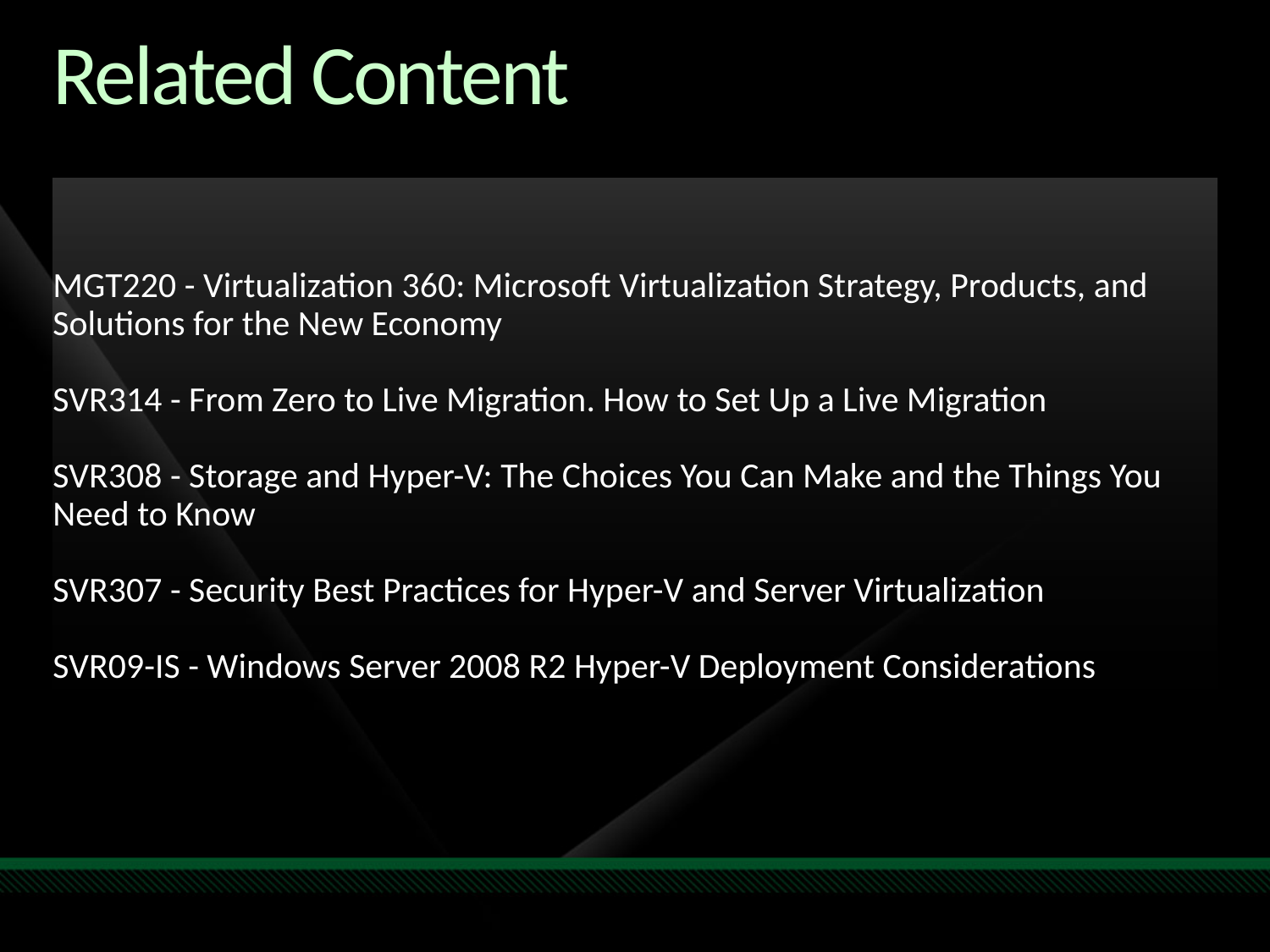

Required Slide
Speakers,
please list the Breakout Sessions,
TLC Interactive Theaters and Labs
that are related to your session.
# Related Content
MGT220 - Virtualization 360: Microsoft Virtualization Strategy, Products, and Solutions for the New Economy

SVR314 - From Zero to Live Migration. How to Set Up a Live Migration

SVR308 - Storage and Hyper-V: The Choices You Can Make and the Things You Need to Know

SVR307 - Security Best Practices for Hyper-V and Server Virtualization

SVR09-IS - Windows Server 2008 R2 Hyper-V Deployment Considerations